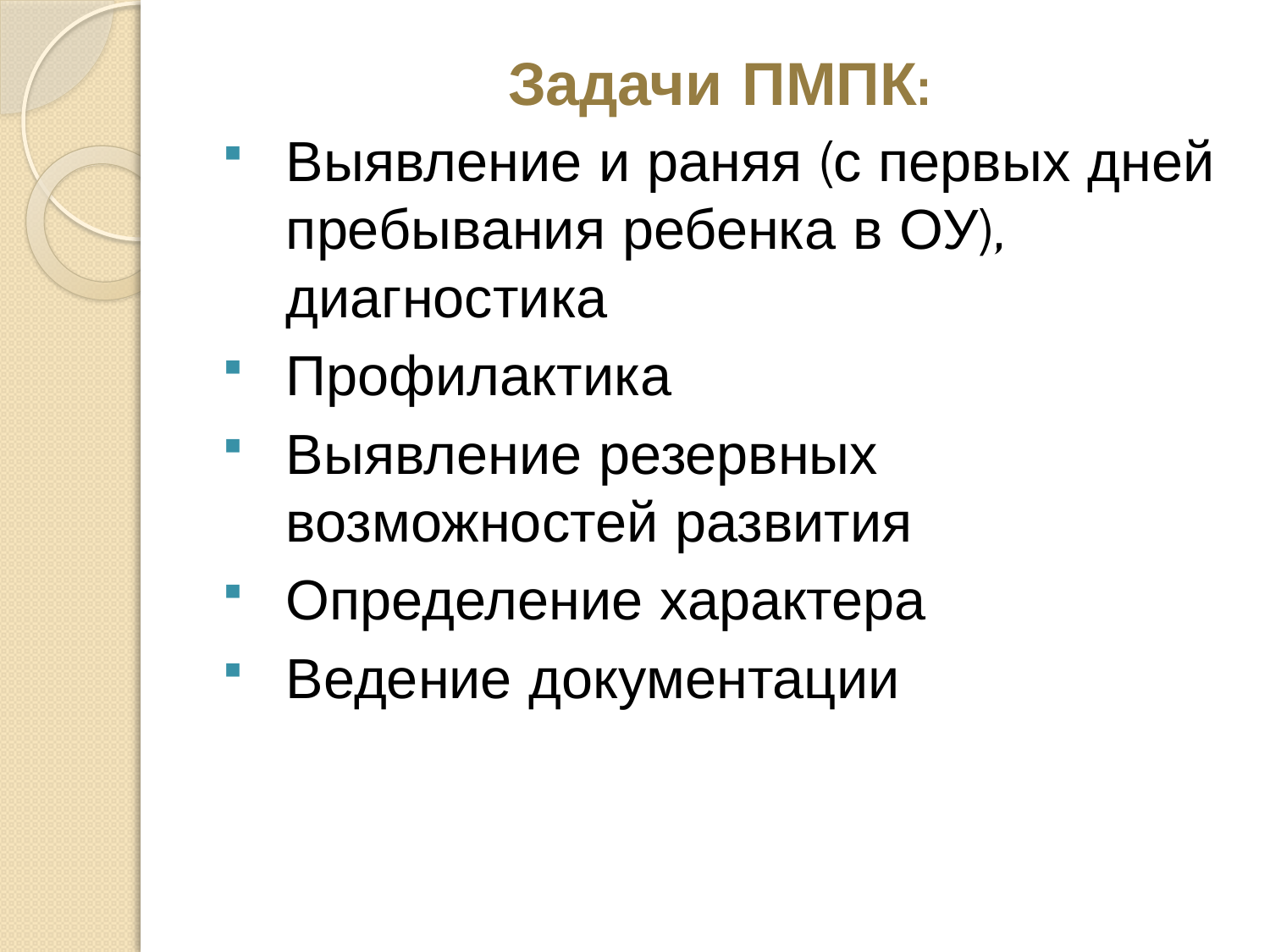

# Задачи ПМПК:
Выявление и раняя (с первых дней пребывания ребенка в ОУ), диагностика
Профилактика
Выявление резервных возможностей развития
Определение характера
Ведение документации